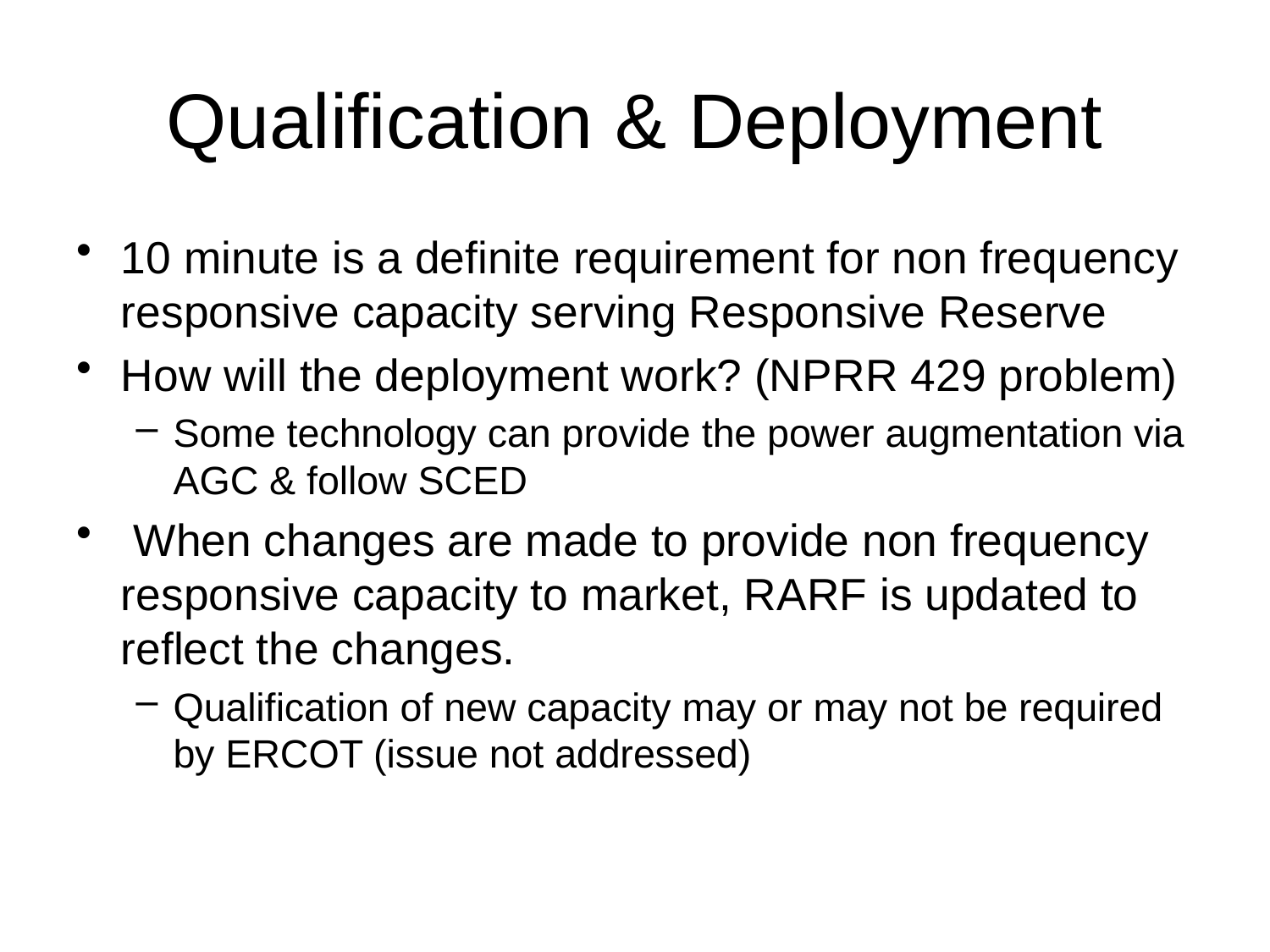

# Qualification & Deployment
10 minute is a definite requirement for non frequency responsive capacity serving Responsive Reserve
How will the deployment work? (NPRR 429 problem)
Some technology can provide the power augmentation via AGC & follow SCED
 When changes are made to provide non frequency responsive capacity to market, RARF is updated to reflect the changes.
Qualification of new capacity may or may not be required by ERCOT (issue not addressed)